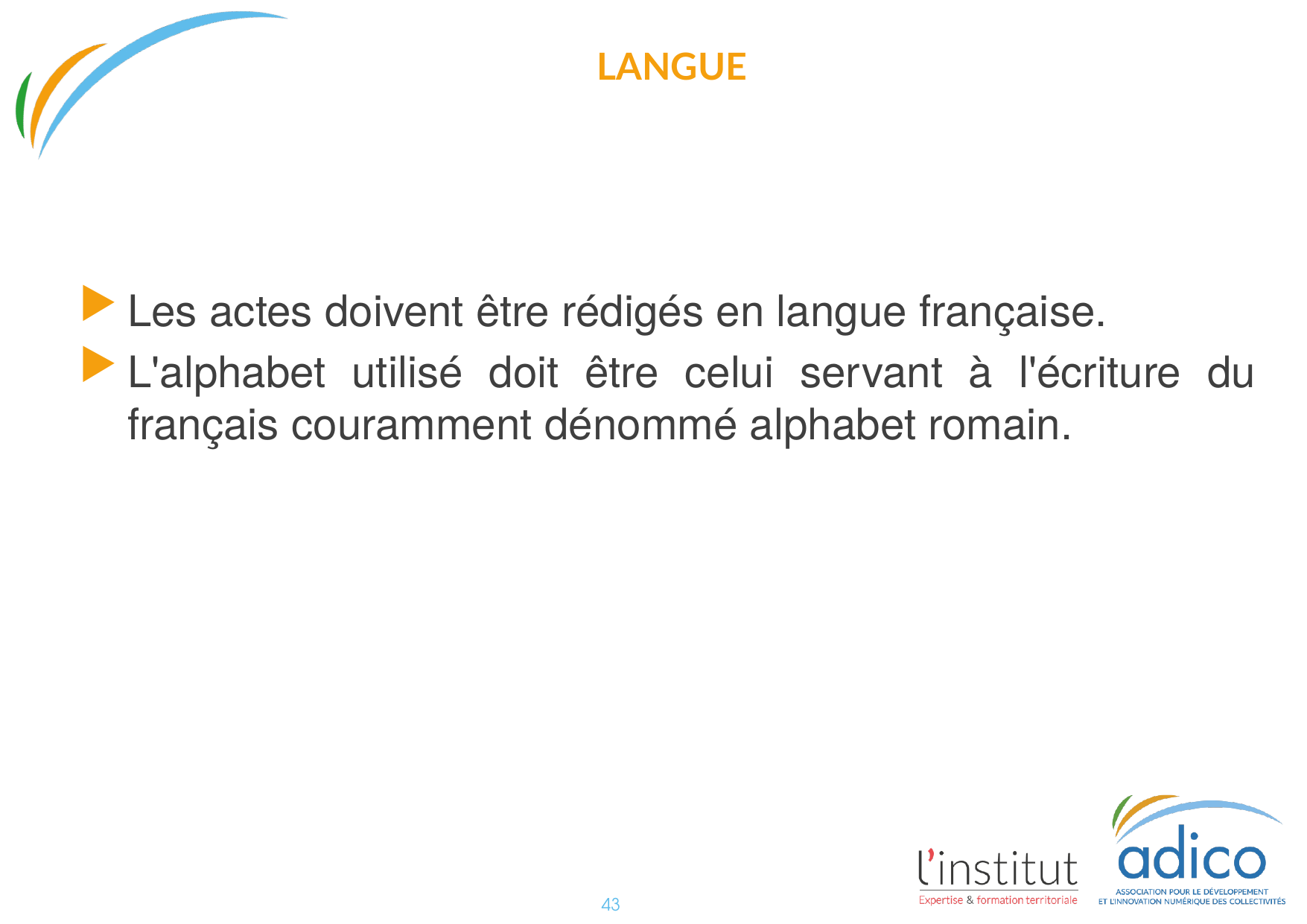

# LANGUE

Les actes doivent être rédigés en langue française.
L'alphabet utilisé doit être celui servant à l'écriture du français couramment dénommé alphabet romain.